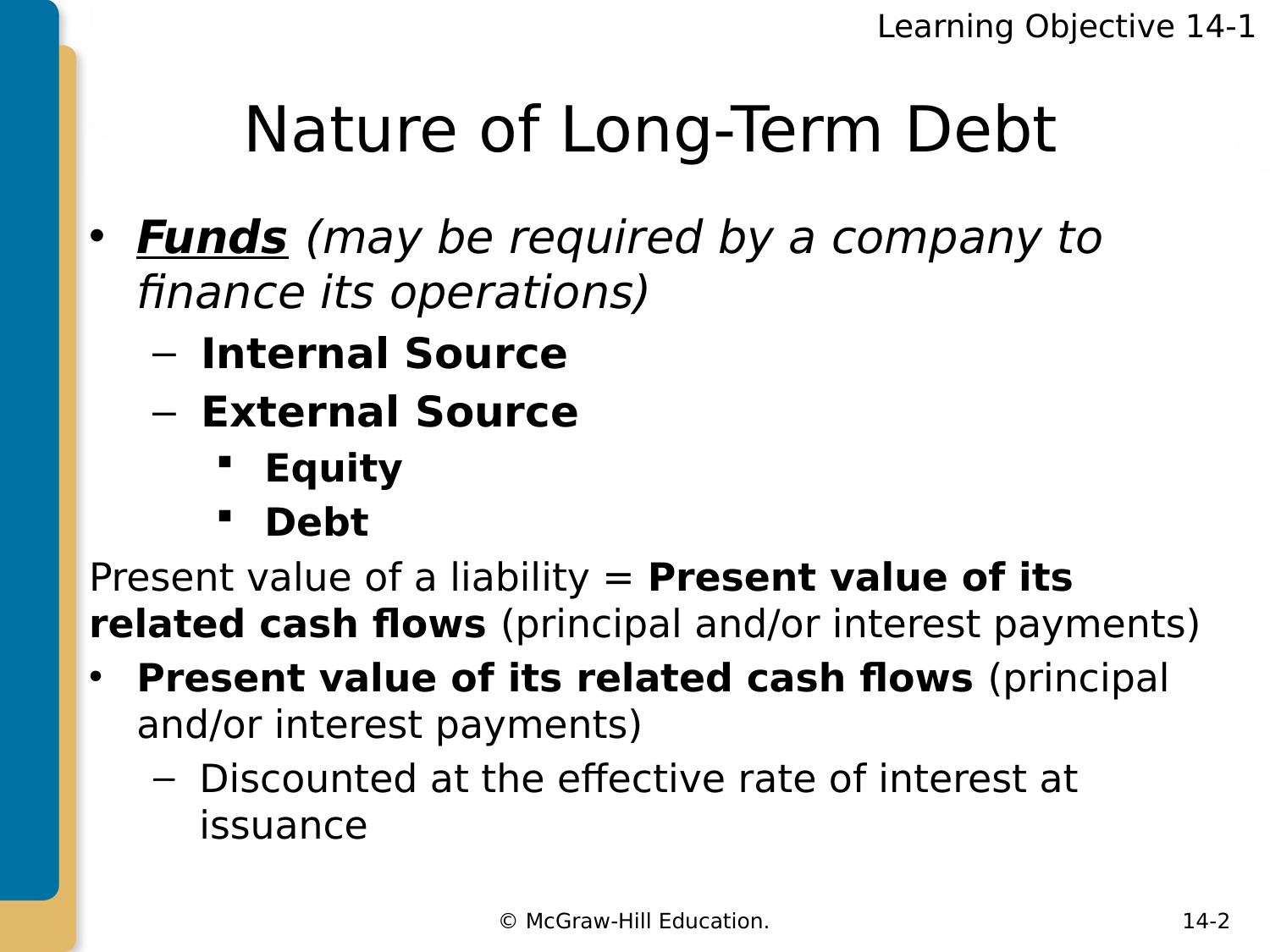

Learning Objective 14-1
# Nature of Long-Term Debt
Funds (may be required by a company to finance its operations)
Internal Source
External Source
Equity
Debt
Present value of a liability = Present value of its related cash flows (principal and/or interest payments)
Present value of its related cash flows (principal and/or interest payments)
Discounted at the effective rate of interest at issuance